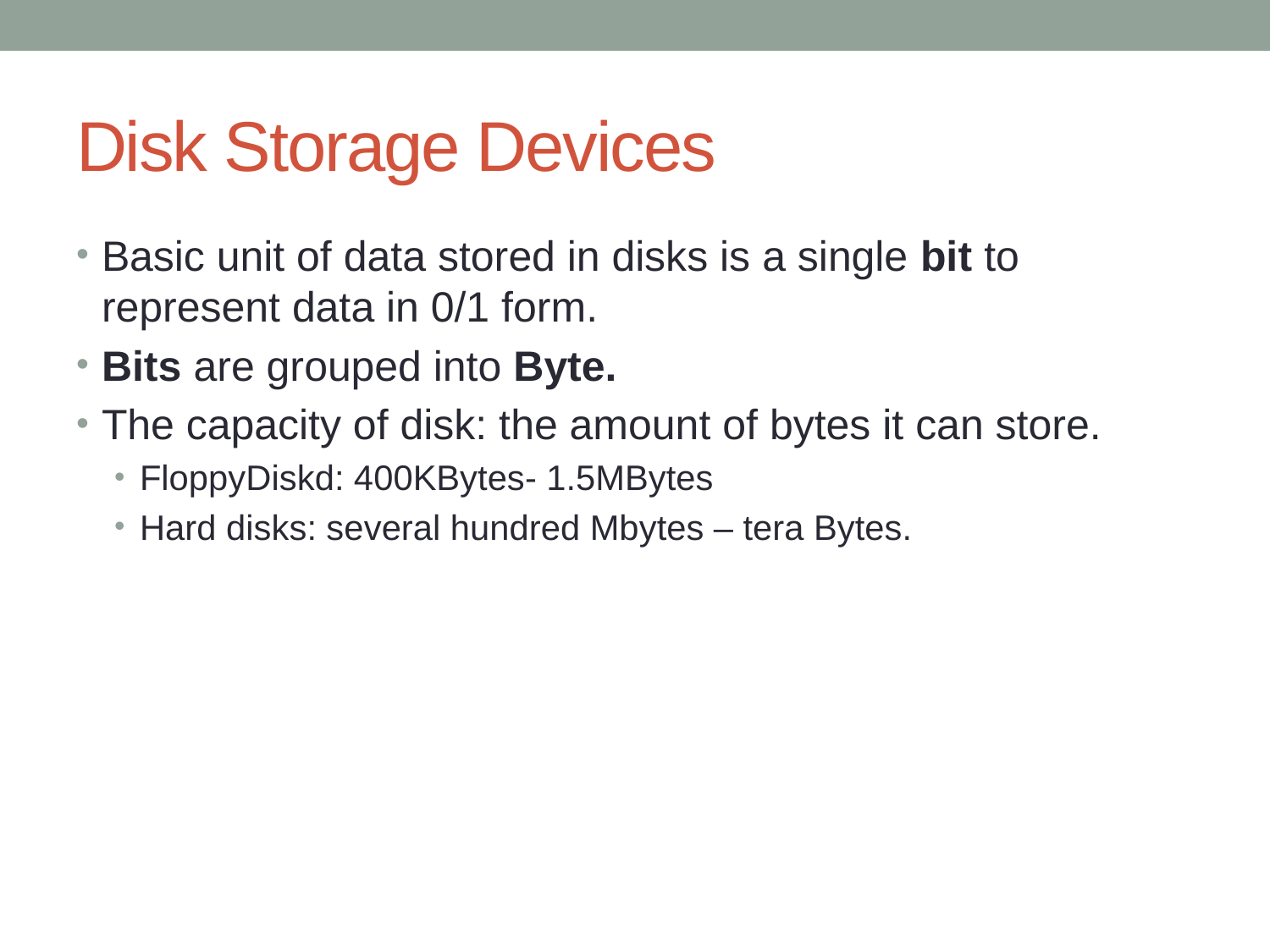

# Disk Storage Devices
Basic unit of data stored in disks is a single bit to represent data in 0/1 form.
Bits are grouped into Byte.
The capacity of disk: the amount of bytes it can store.
FloppyDiskd: 400KBytes- 1.5MBytes
Hard disks: several hundred Mbytes – tera Bytes.